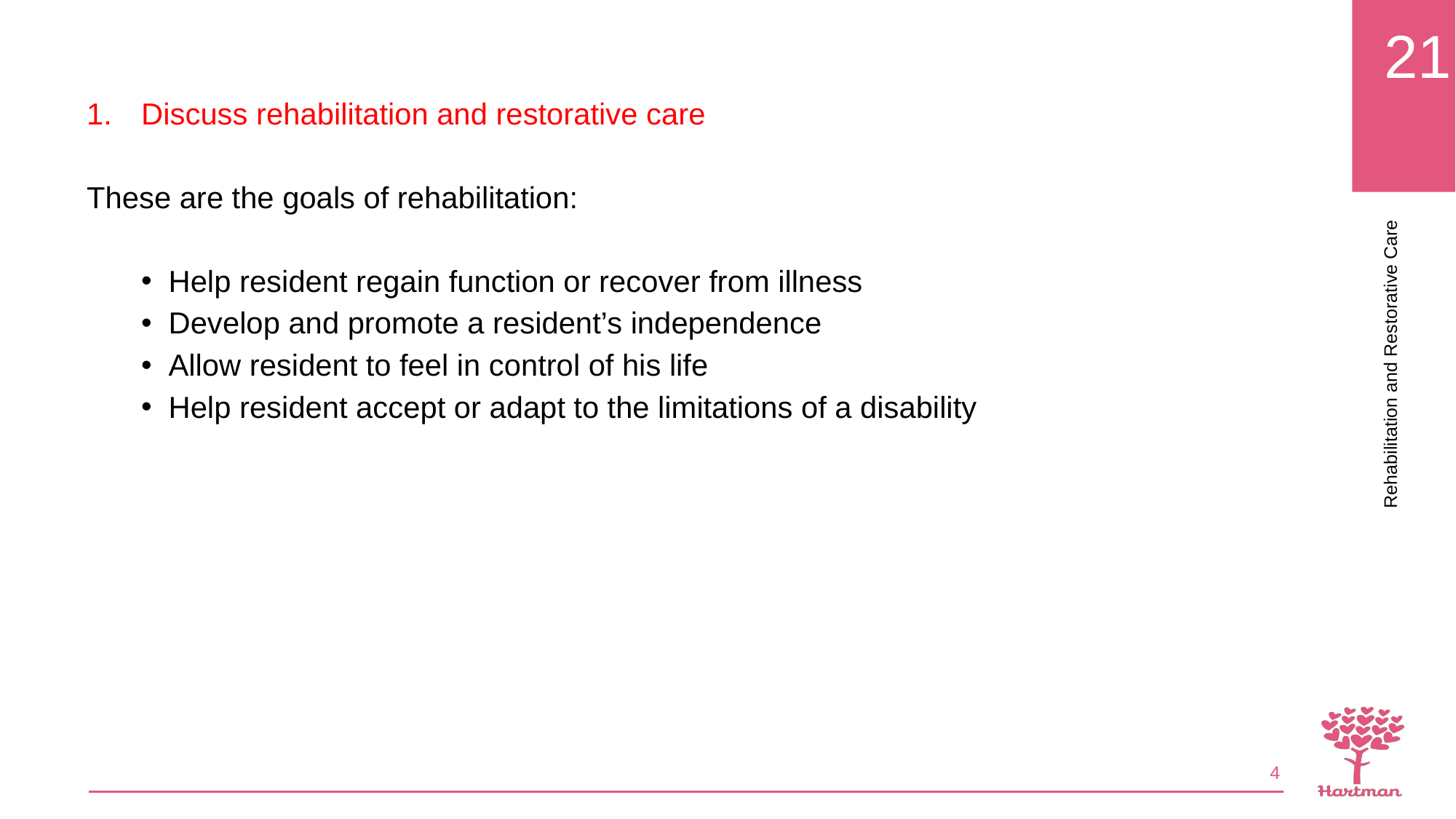

Discuss rehabilitation and restorative care

These are the goals of rehabilitation:

Help resident regain function or recover from illness
Develop and promote a resident’s independence
Allow resident to feel in control of his life
Help resident accept or adapt to the limitations of a disability
4